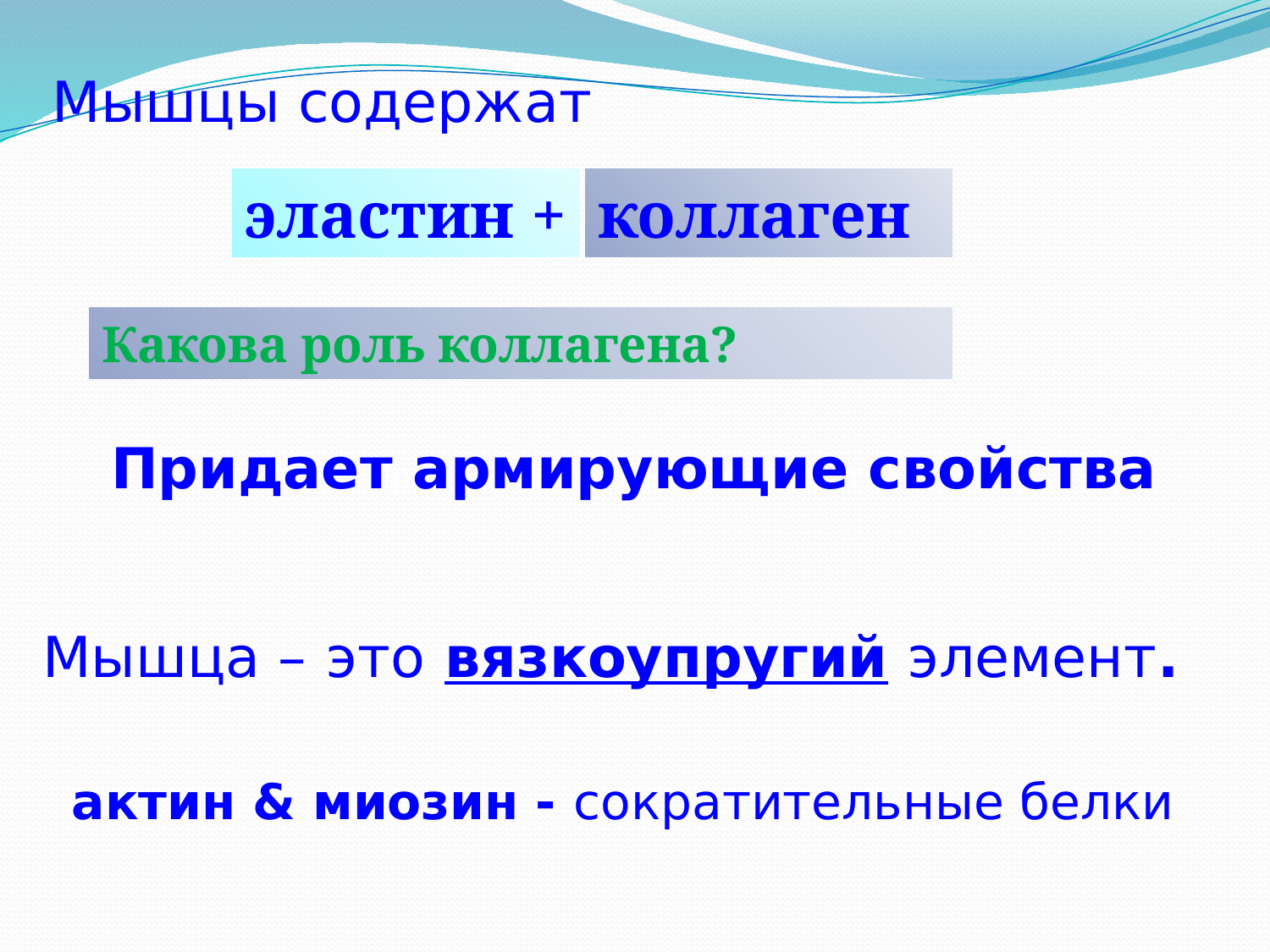

Мышцы содержат
эластин +
коллаген
Какова роль коллагена?
Придает армирующие свойства
Придает армирующие свойства
Мышца – это вязкоупругий элемент.

актин & миозин - сократительные белки